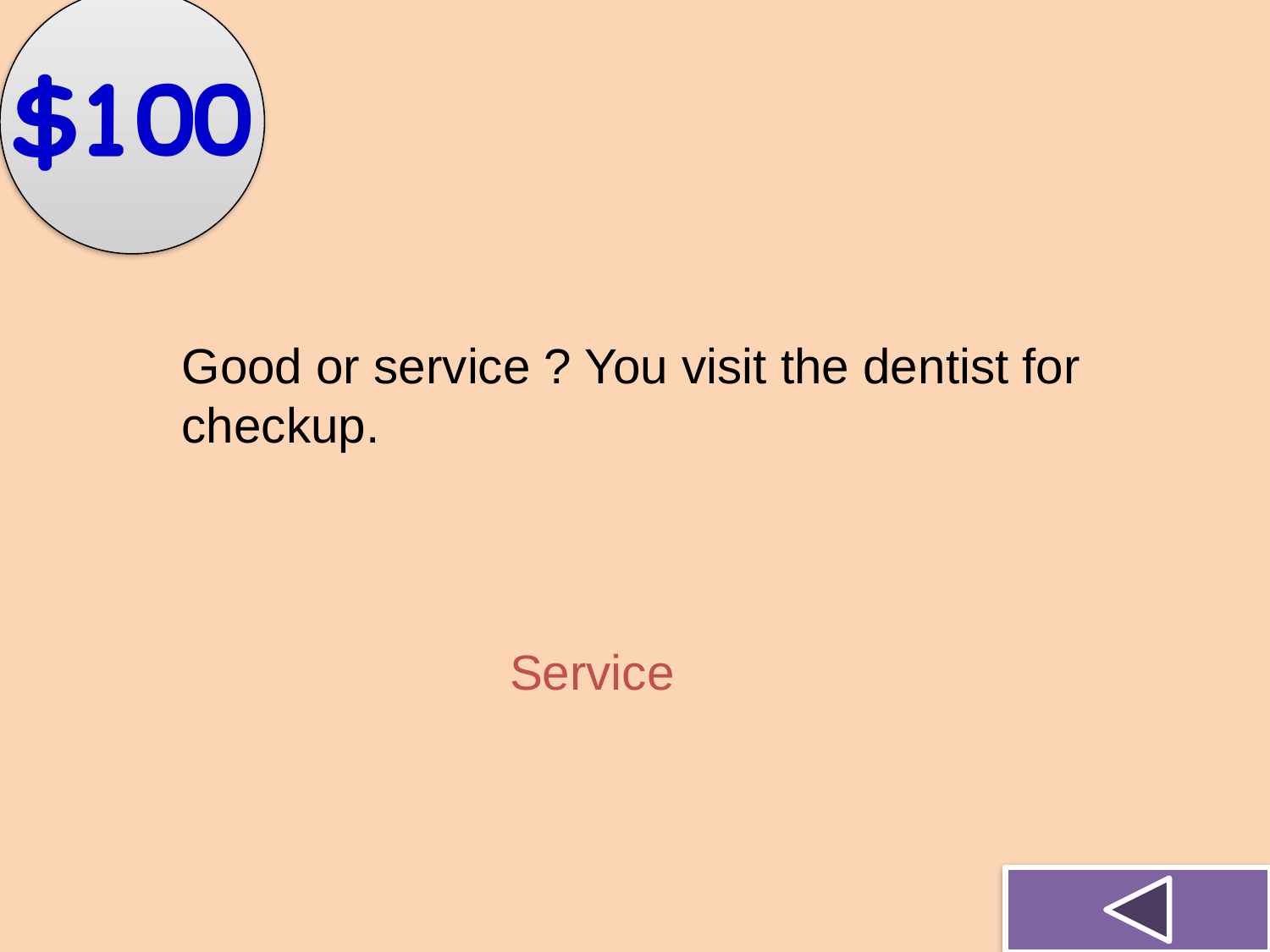

$100
Good or service ? You visit the dentist for checkup.
Service